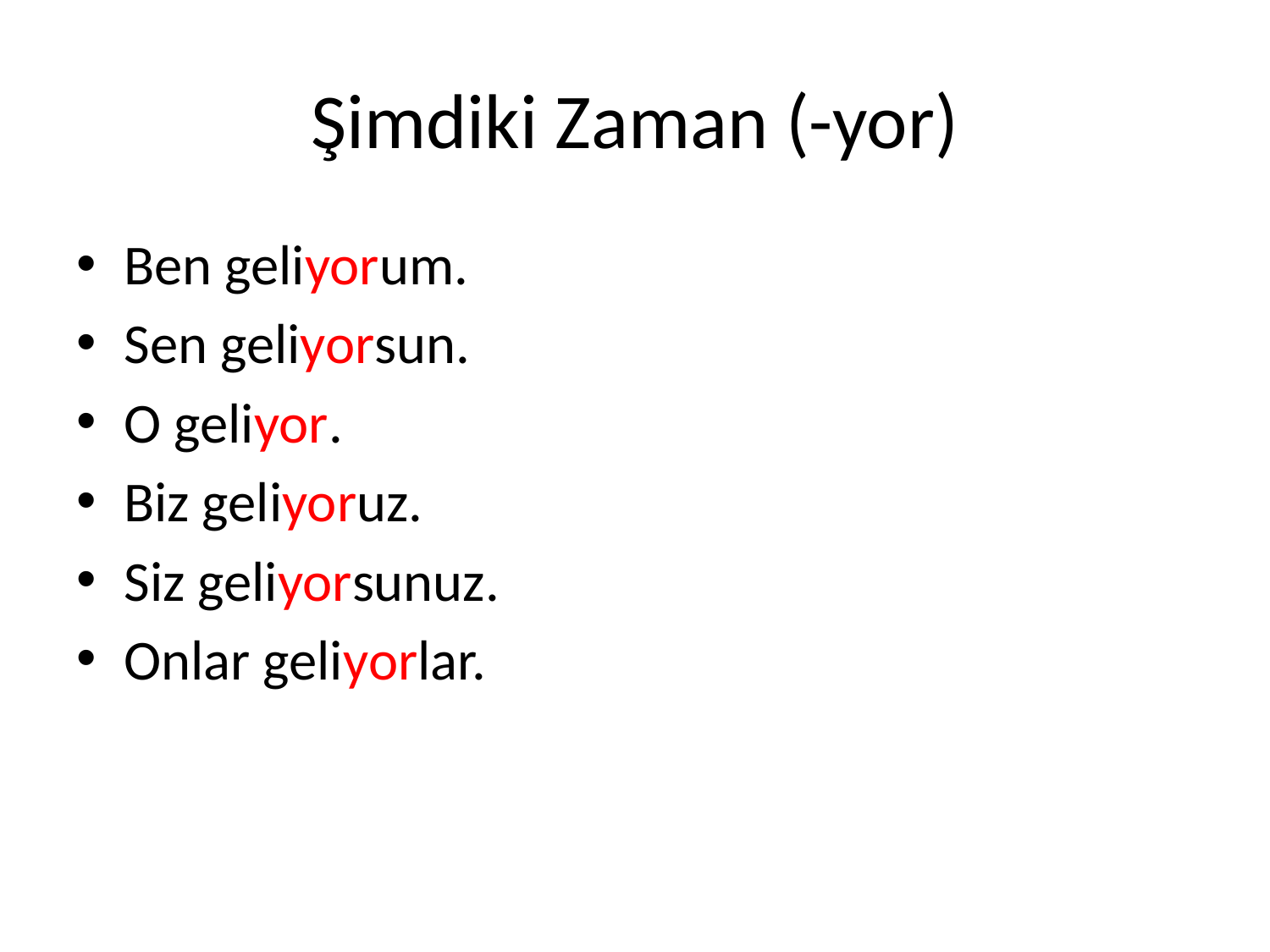

# Şimdiki Zaman (-yor)
Ben geliyorum.
Sen geliyorsun.
O geliyor.
Biz geliyoruz.
Siz geliyorsunuz.
Onlar geliyorlar.